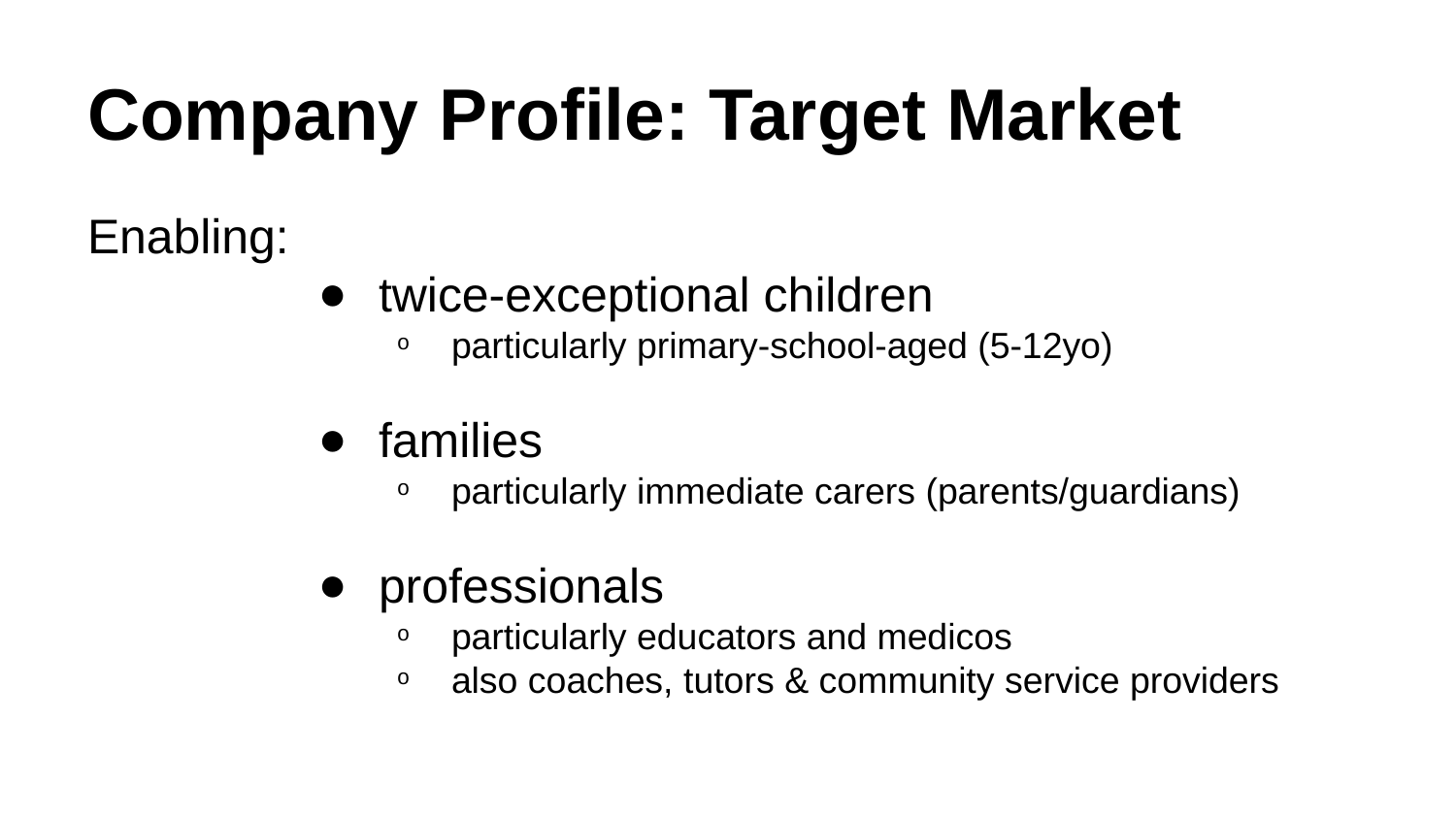

identifying
# Company Profile: Target Market
Enabling:
twice-exceptional children
particularly primary-school-aged (5-12yo)
families
particularly immediate carers (parents/guardians)
professionals
particularly educators and medicos
also coaches, tutors & community service providers